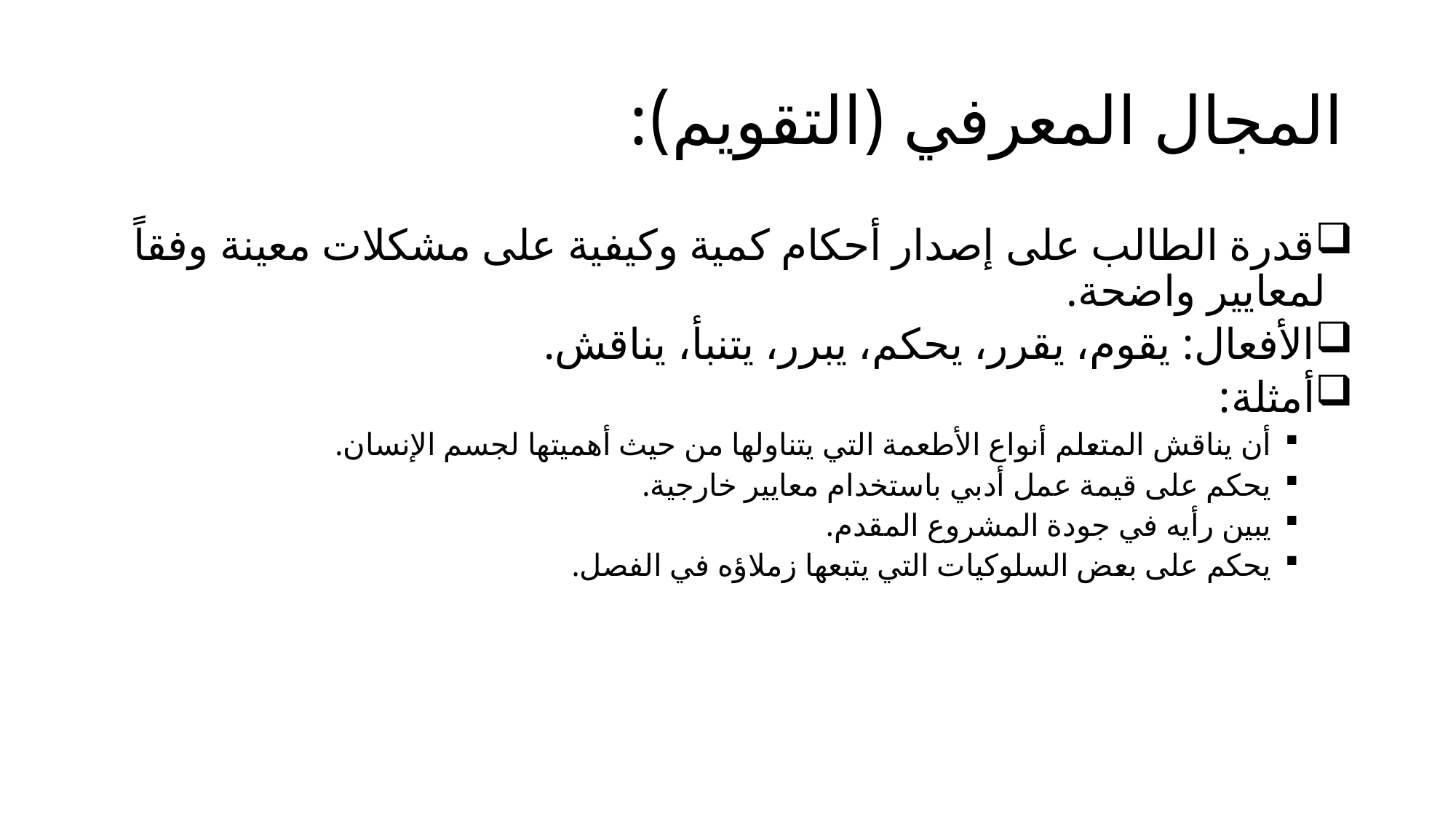

# المجال المعرفي (التقويم):
قدرة الطالب على إصدار أحكام كمية وكيفية على مشكلات معينة وفقاً لمعايير واضحة.
الأفعال: يقوم، يقرر، يحكم، يبرر، يتنبأ، يناقش.
أمثلة:
أن يناقش المتعلم أنواع الأطعمة التي يتناولها من حيث أهميتها لجسم الإنسان.
يحكم على قيمة عمل أدبي باستخدام معايير خارجية.
يبين رأيه في جودة المشروع المقدم.
يحكم على بعض السلوكيات التي يتبعها زملاؤه في الفصل.